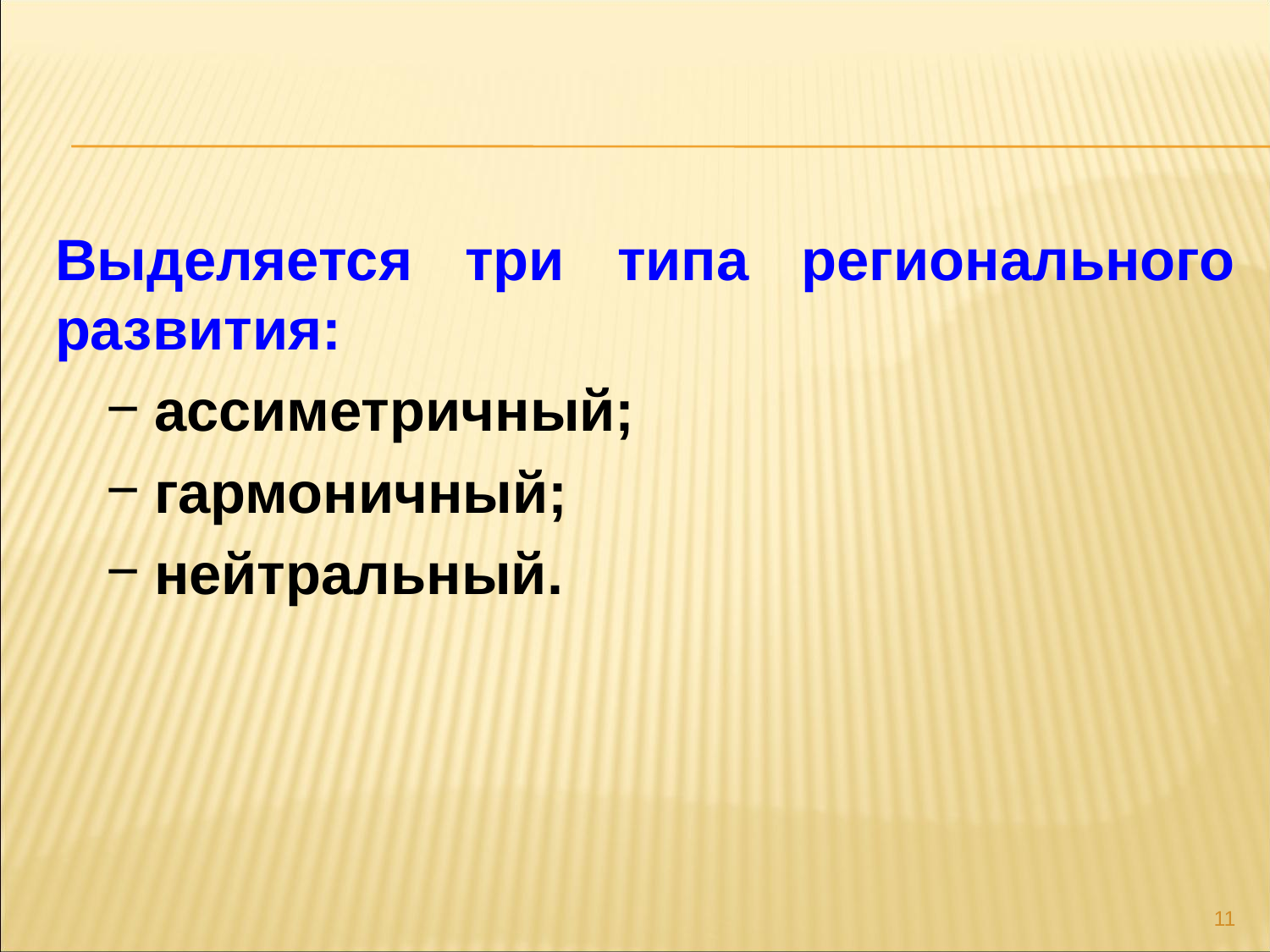

Выделяется три типа регионального развития:
ассиметричный;
гармоничный;
нейтральный.
11